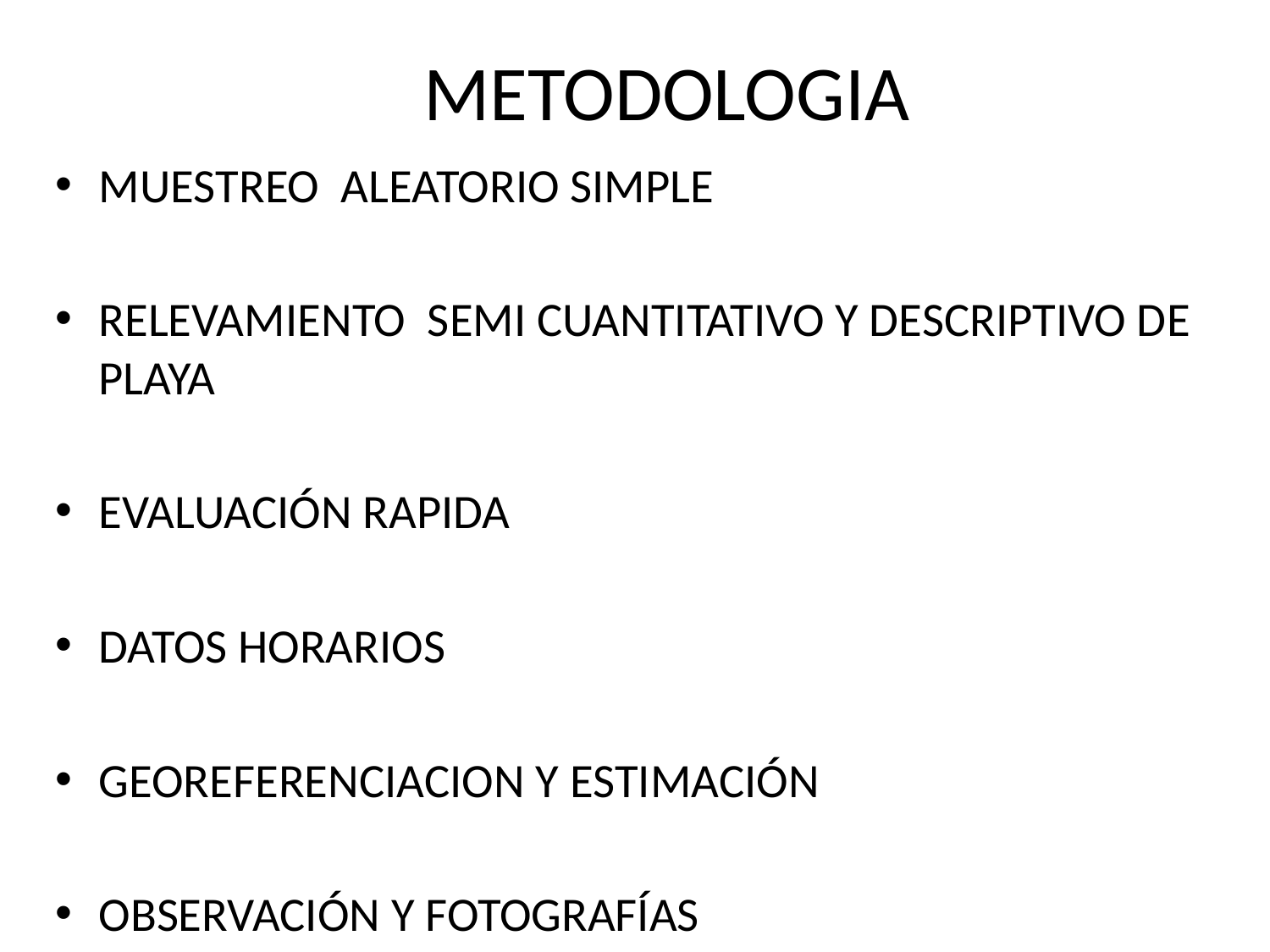

# METODOLOGIA
MUESTREO  ALEATORIO SIMPLE

RELEVAMIENTO  SEMI CUANTITATIVO Y DESCRIPTIVO DE PLAYA

EVALUACIÓN RAPIDA

DATOS HORARIOS

GEOREFERENCIACION Y ESTIMACIÓN

OBSERVACIÓN Y FOTOGRAFÍAS